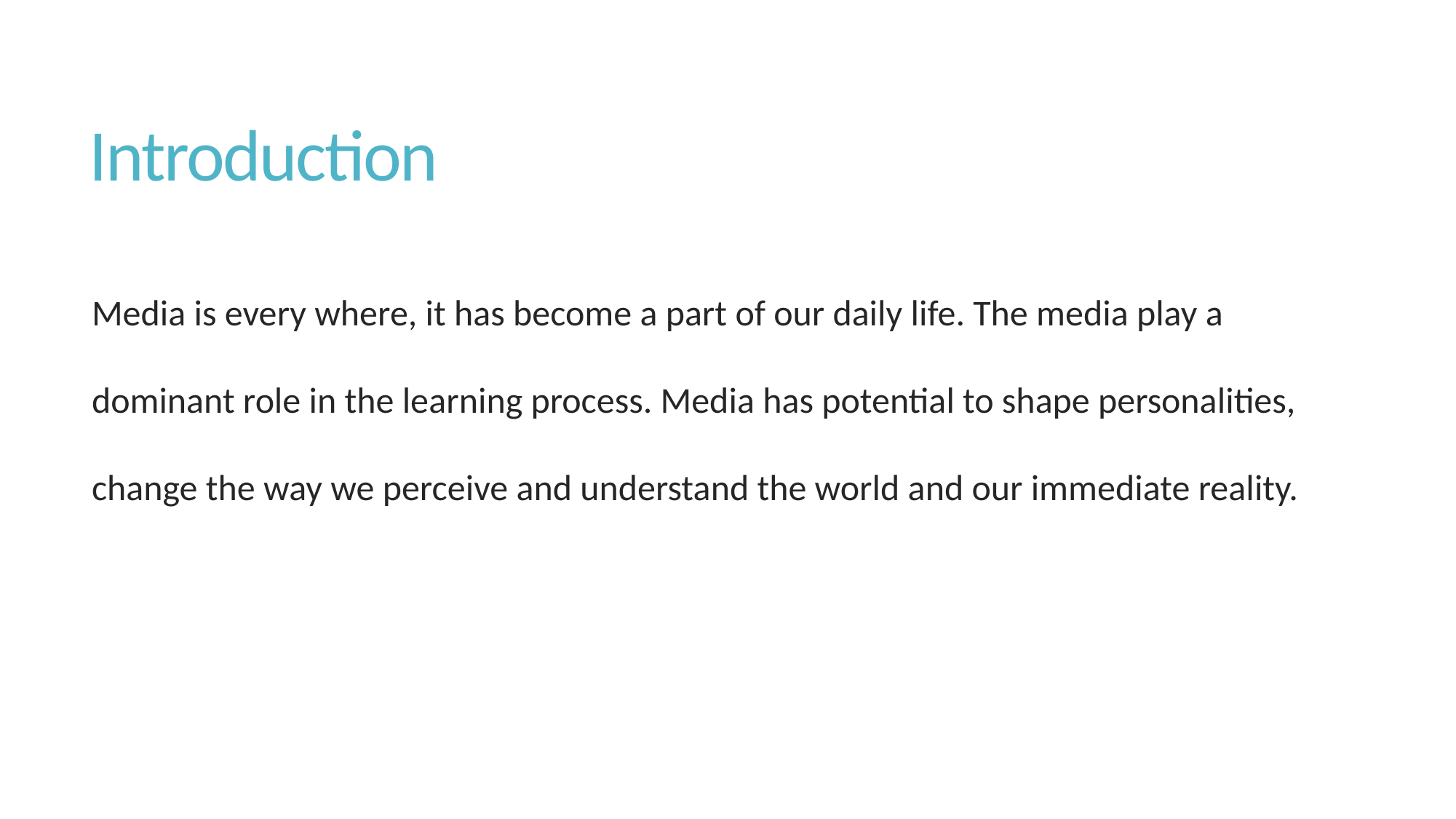

# Introduction
Media is every where, it has become a part of our daily life. The media play a dominant role in the learning process. Media has potential to shape personalities, change the way we perceive and understand the world and our immediate reality.